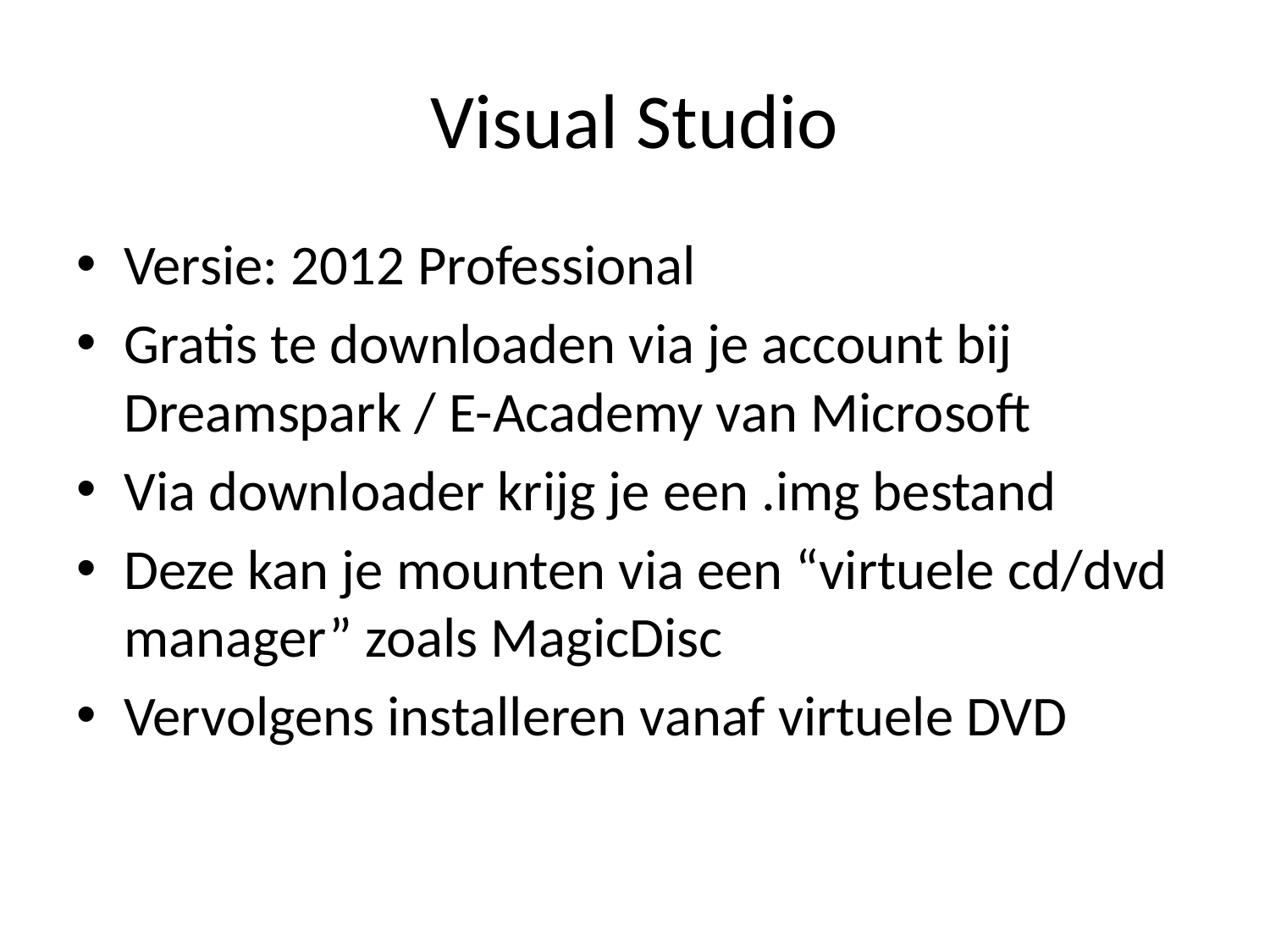

# Visual Studio
Versie: 2012 Professional
Gratis te downloaden via je account bij Dreamspark / E-Academy van Microsoft
Via downloader krijg je een .img bestand
Deze kan je mounten via een “virtuele cd/dvd manager” zoals MagicDisc
Vervolgens installeren vanaf virtuele DVD